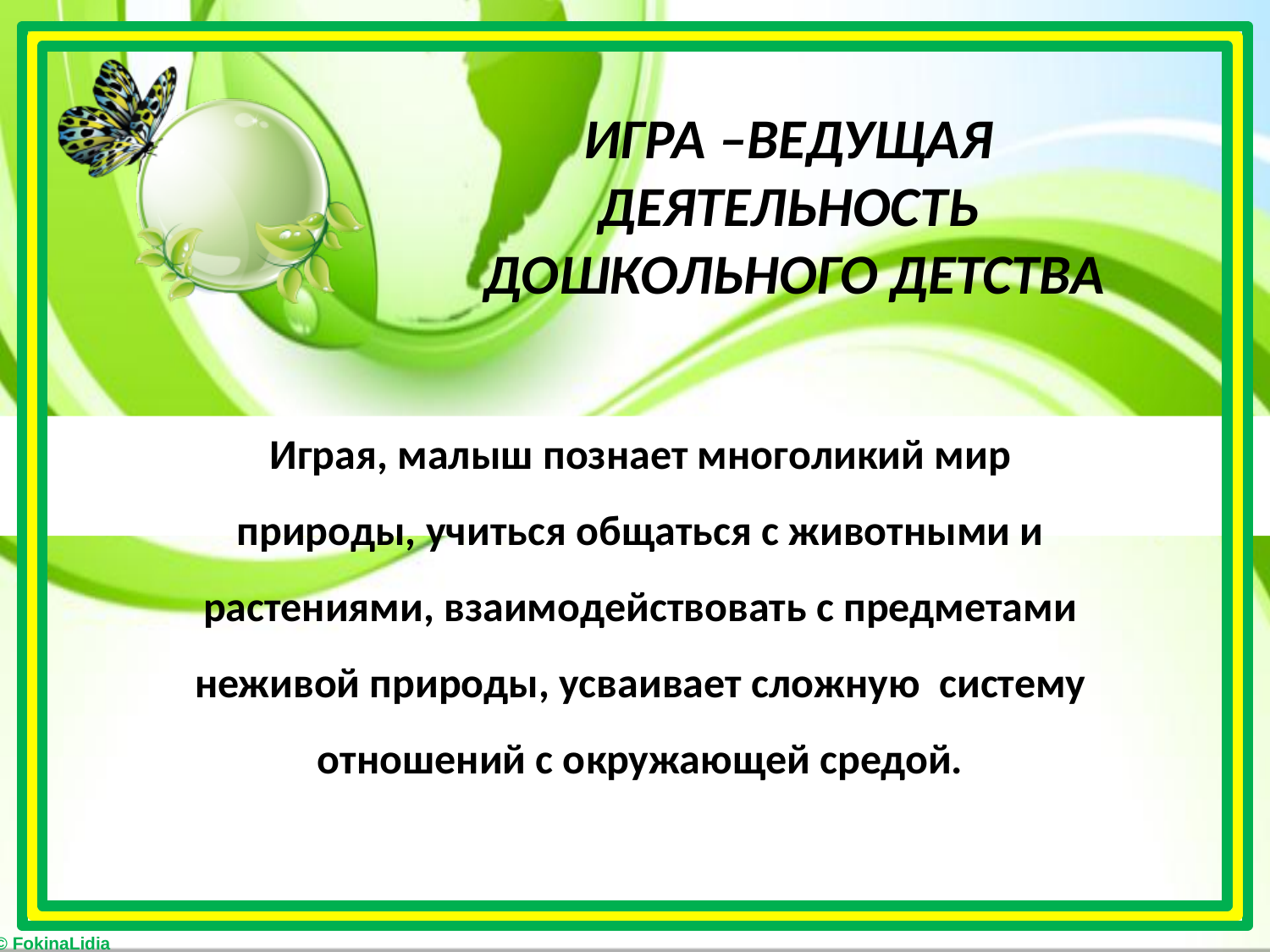

# ИГРА –ВЕДУЩАЯ ДЕЯТЕЛЬНОСТЬ ДОШКОЛЬНОГО ДЕТСТВА

Играя, малыш познает многоликий мир природы, учиться общаться с животными и растениями, взаимодействовать с предметами неживой природы, усваивает сложную  систему отношений с окружающей средой.